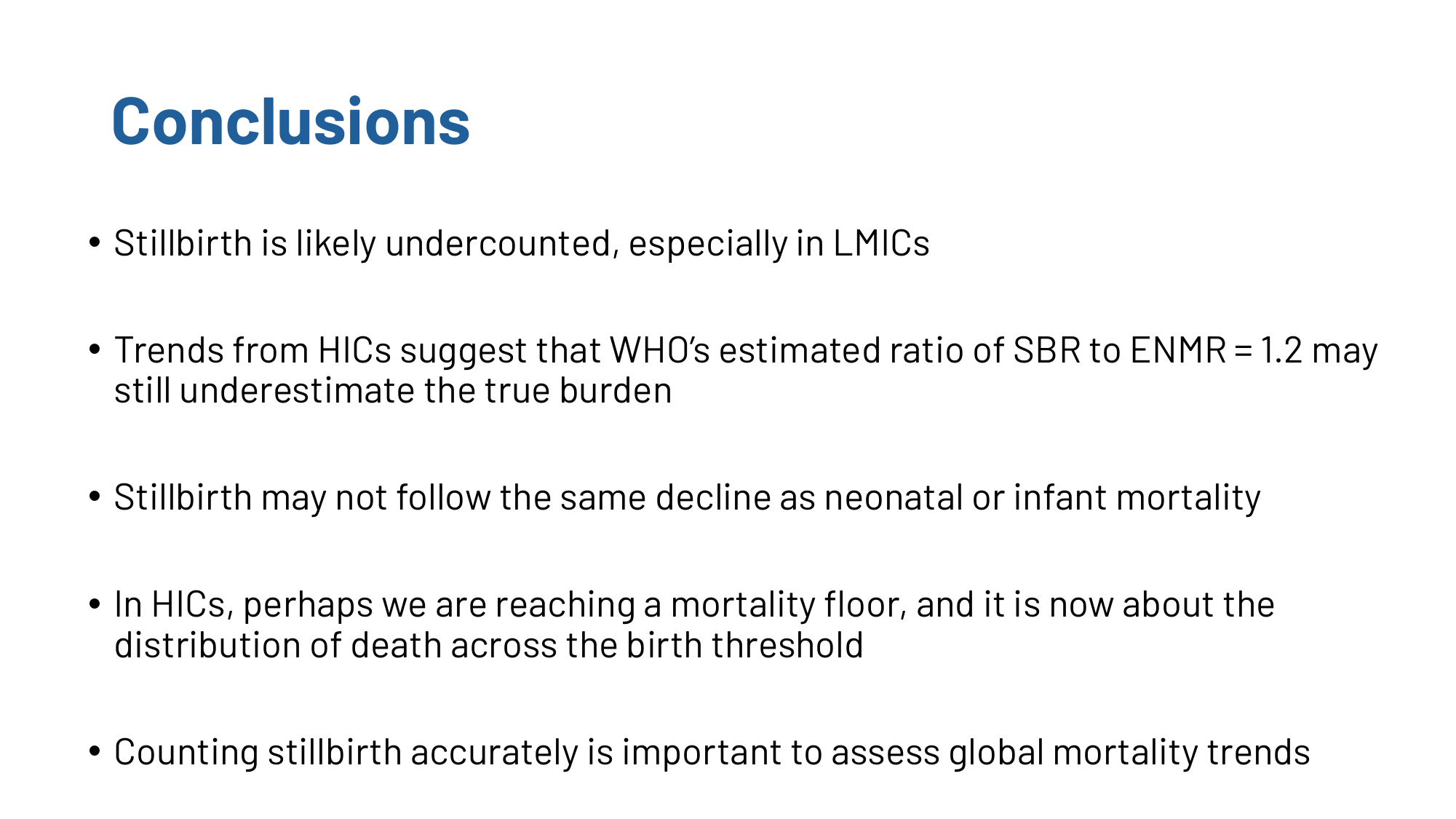

# Conclusions
Stillbirth is likely undercounted, especially in LMICs

Trends from HICs suggest that WHO’s estimated ratio of SBR to ENMR = 1.2 may still underestimate the true burden

Stillbirth may not follow the same decline as neonatal or infant mortality

In HICs, perhaps we are reaching a mortality floor, and it is now about the distribution of death across the birth threshold

Counting stillbirth accurately is important to assess global mortality trends